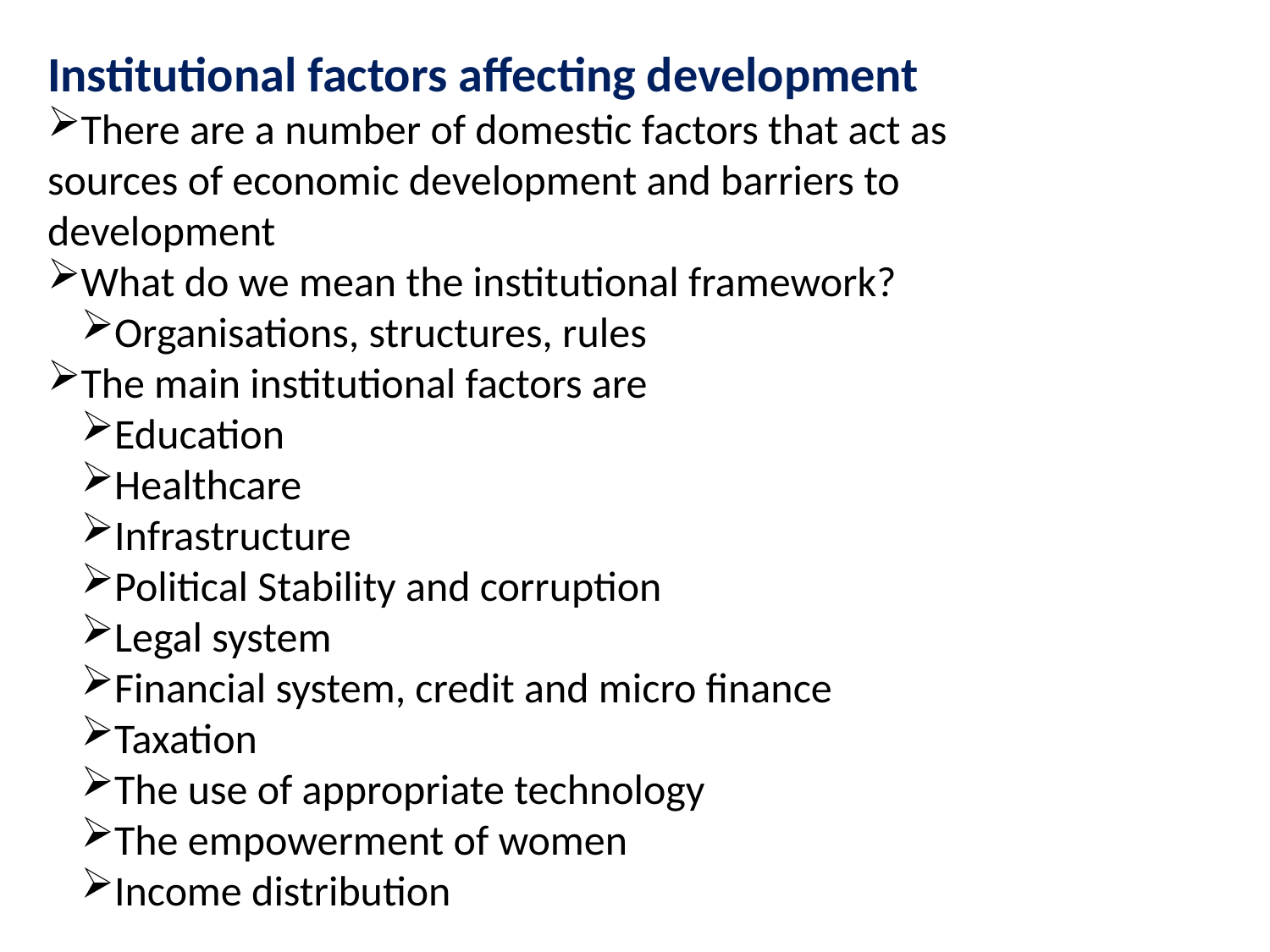

Institutional factors affecting development
There are a number of domestic factors that act as sources of economic development and barriers to development
What do we mean the institutional framework?
Organisations, structures, rules
The main institutional factors are
Education
Healthcare
Infrastructure
Political Stability and corruption
Legal system
Financial system, credit and micro finance
Taxation
The use of appropriate technology
The empowerment of women
Income distribution